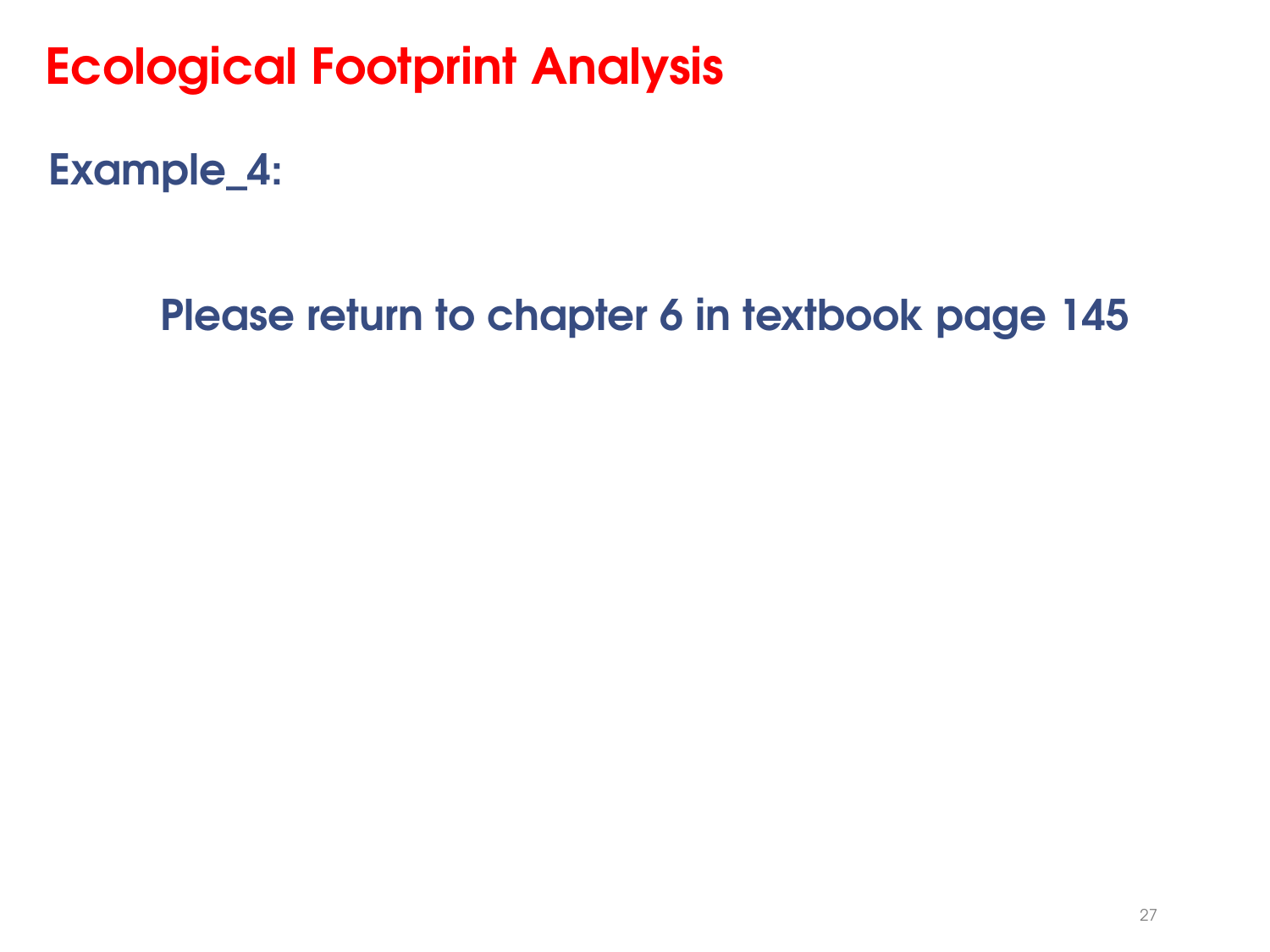

Ecological Footprint Analysis
Example_4:

Please return to chapter 6 in textbook page 145
27